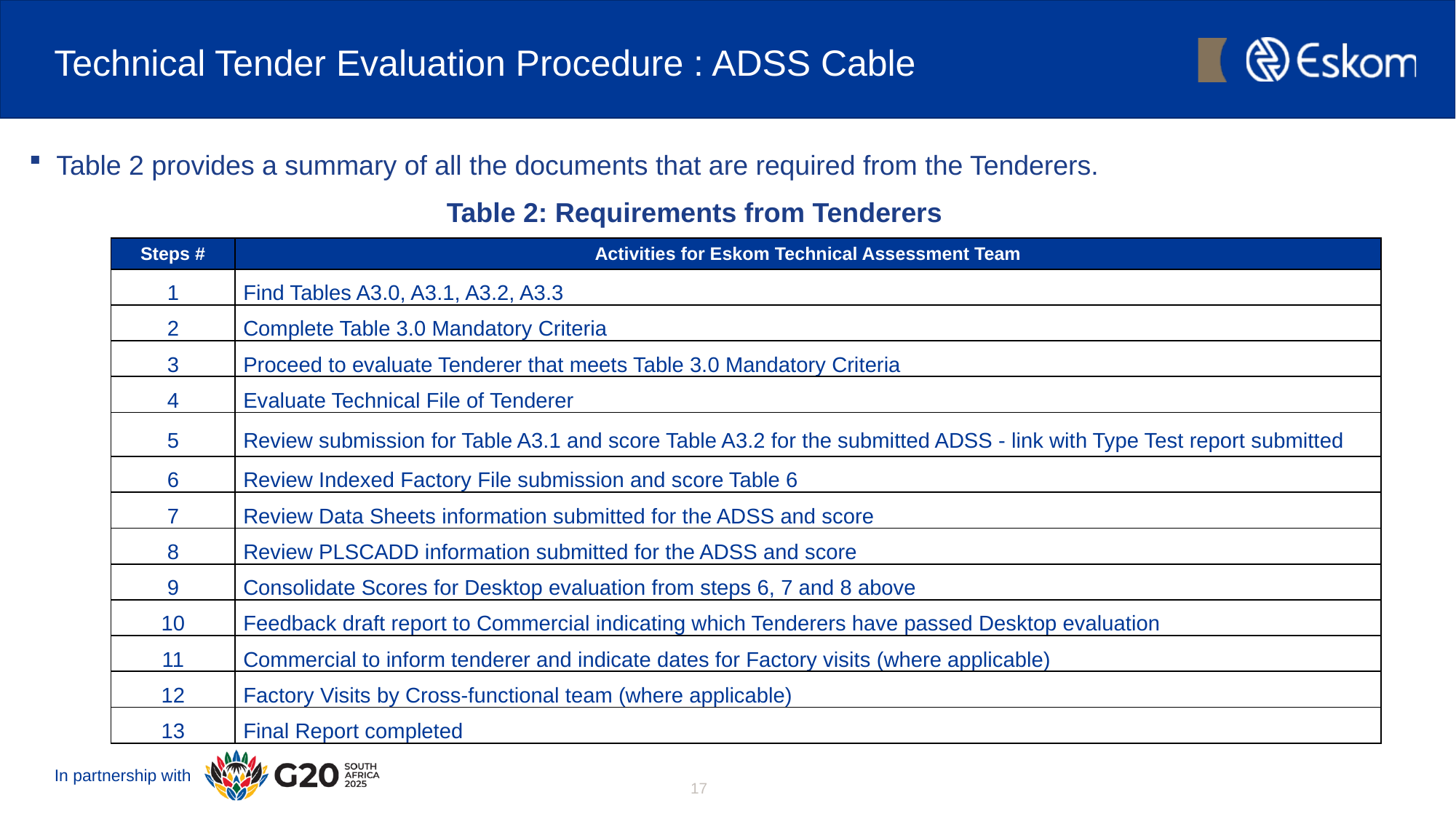

# Technical Tender Evaluation Procedure : ADSS Cable
Table 2 provides a summary of all the documents that are required from the Tenderers.
 Table 2: Requirements from Tenderers

| Steps # | Activities for Eskom Technical Assessment Team |
| --- | --- |
| 1 | Find Tables A3.0, A3.1, A3.2, A3.3 |
| 2 | Complete Table 3.0 Mandatory Criteria |
| 3 | Proceed to evaluate Tenderer that meets Table 3.0 Mandatory Criteria |
| 4 | Evaluate Technical File of Tenderer |
| 5 | Review submission for Table A3.1 and score Table A3.2 for the submitted ADSS - link with Type Test report submitted |
| 6 | Review Indexed Factory File submission and score Table 6 |
| 7 | Review Data Sheets information submitted for the ADSS and score |
| 8 | Review PLSCADD information submitted for the ADSS and score |
| 9 | Consolidate Scores for Desktop evaluation from steps 6, 7 and 8 above |
| 10 | Feedback draft report to Commercial indicating which Tenderers have passed Desktop evaluation |
| 11 | Commercial to inform tenderer and indicate dates for Factory visits (where applicable) |
| 12 | Factory Visits by Cross-functional team (where applicable) |
| 13 | Final Report completed |

17